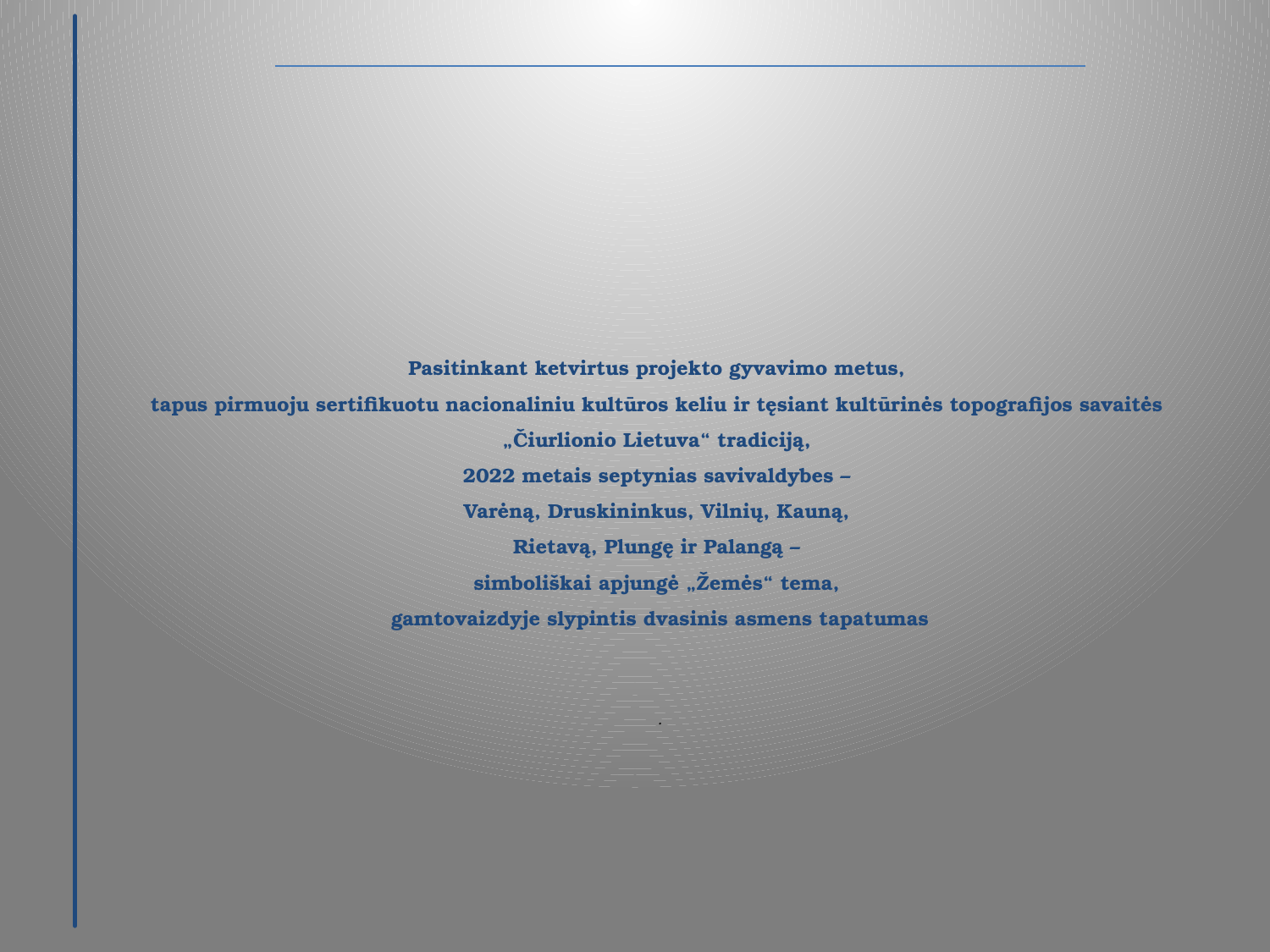

# Pasitinkant ketvirtus projekto gyvavimo metus, tapus pirmuoju sertifikuotu nacionaliniu kultūros keliu ir tęsiant kultūrinės topografijos savaitės „Čiurlionio Lietuva“ tradiciją, 2022 metais septynias savivaldybes – Varėną, Druskininkus, Vilnių, Kauną, Rietavą, Plungę ir Palangą – simboliškai apjungė „Žemės“ tema, gamtovaizdyje slypintis dvasinis asmens tapatumas .